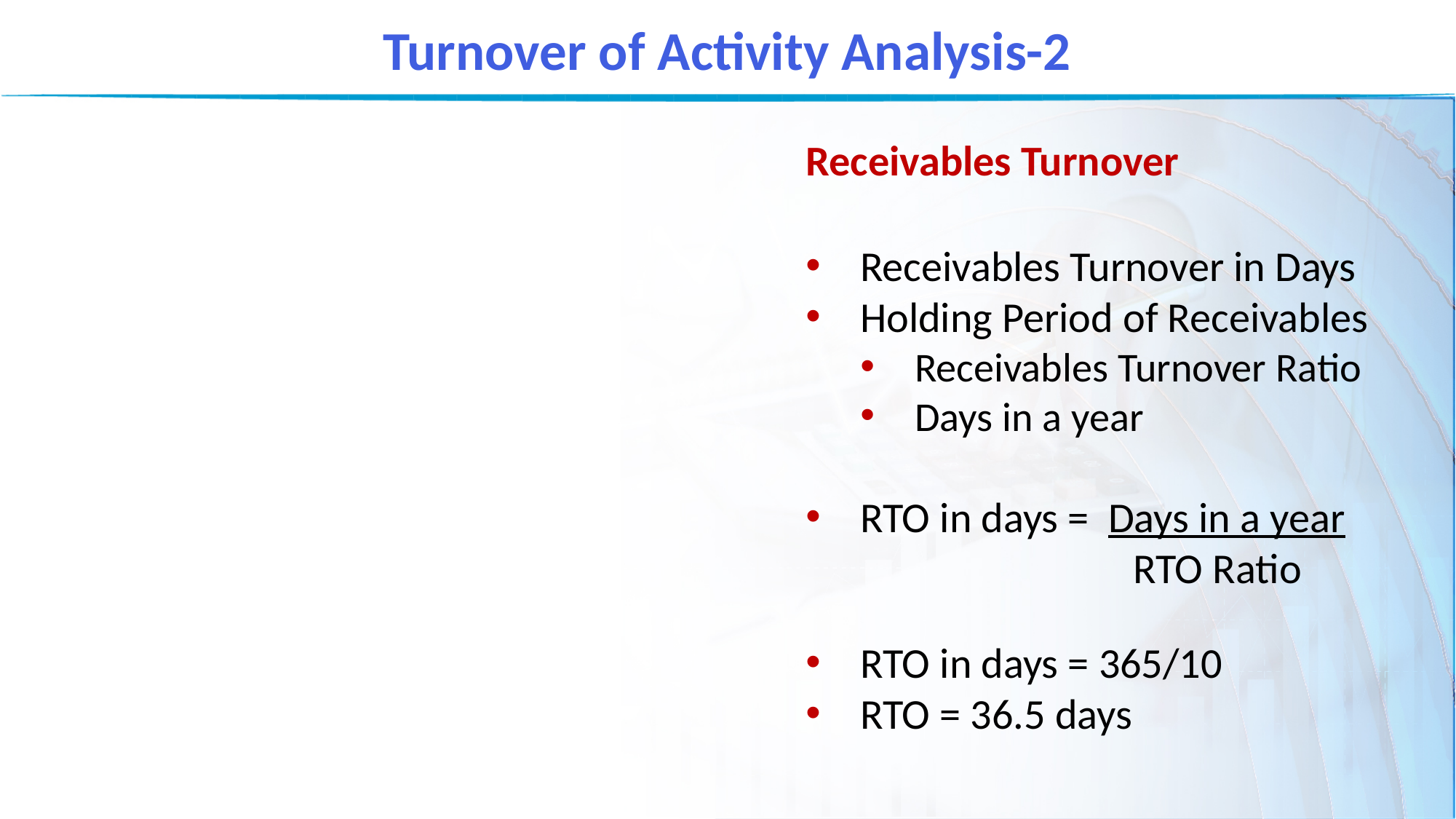

Turnover of Activity Analysis-2
Receivables Turnover

Receivables Turnover in Days
Holding Period of Receivables
Receivables Turnover Ratio
Days in a year

RTO in days =  Days in a year
			RTO Ratio

RTO in days = 365/10
RTO = 36.5 days